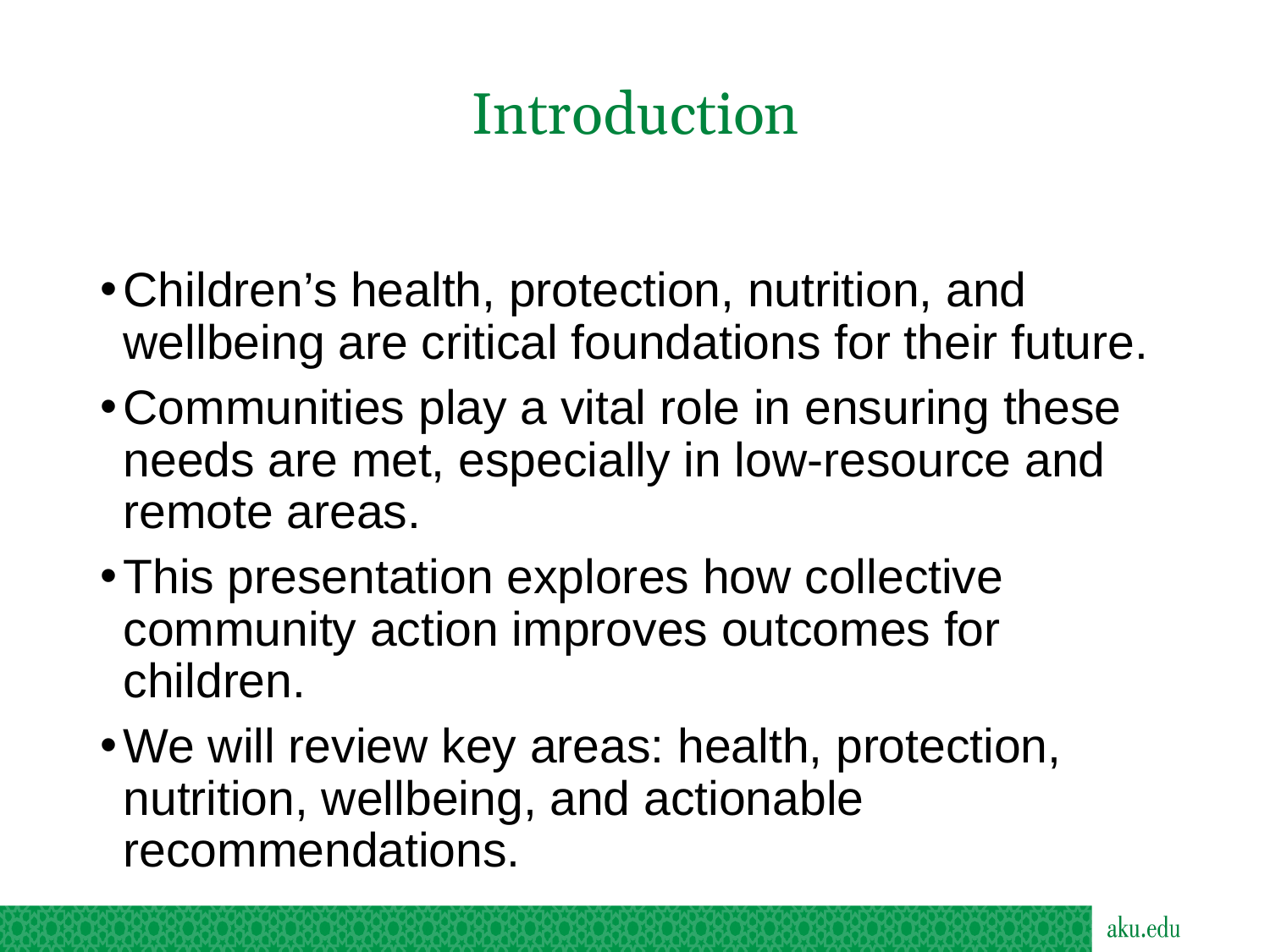

# Introduction

Children’s health, protection, nutrition, and wellbeing are critical foundations for their future.
Communities play a vital role in ensuring these needs are met, especially in low-resource and remote areas.
This presentation explores how collective community action improves outcomes for children.
We will review key areas: health, protection, nutrition, wellbeing, and actionable recommendations.